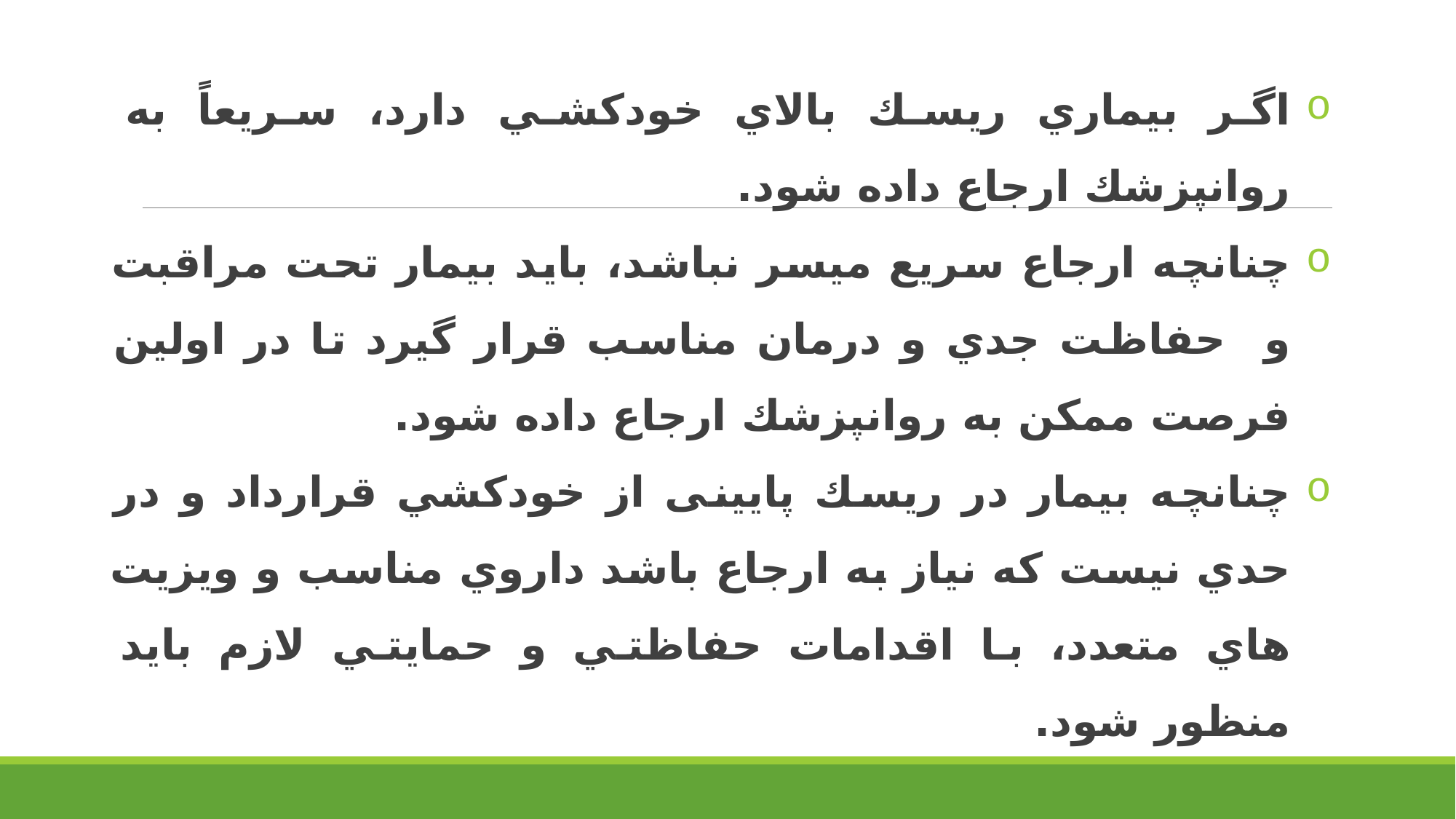

اگر بيماري ريسك بالاي خودكشي دارد، سريعاً به روانپزشك ارجاع داده شود.
چنانچه ارجاع سريع ميسر نباشد، بايد بيمار تحت مراقبت و  حفاظت جدي و درمان مناسب قرار گيرد تا در اولين فرصت ممكن به روانپزشك ارجاع داده شود.
چنانچه بيمار در ريسك پايينی از خودكشي قرارداد و در حدي نيست كه نياز به ارجاع باشد داروي مناسب و ويزيت هاي متعدد، با اقدامات حفاظتي و حمايتي لازم بايد منظور شود.